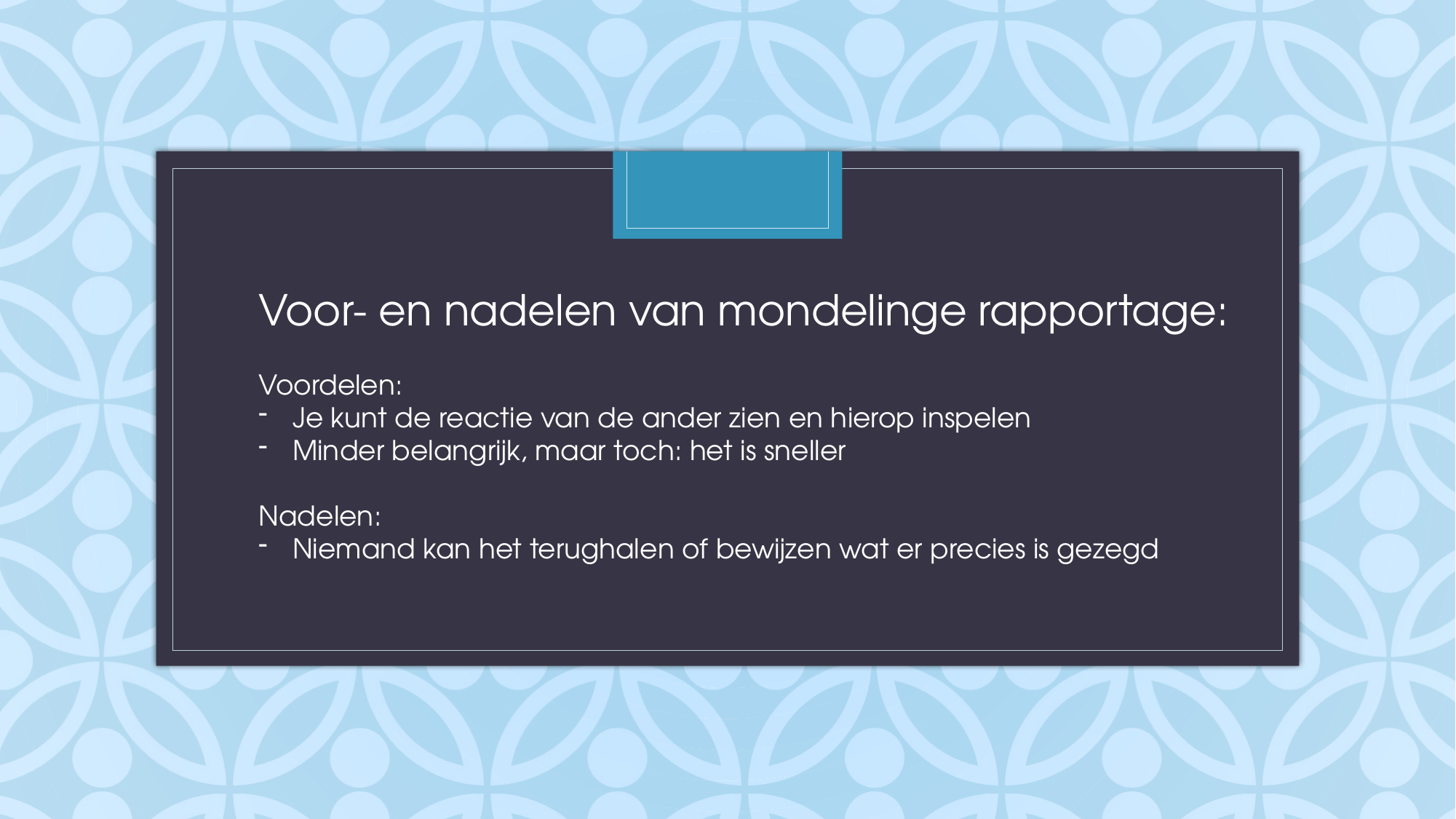

Voor- en nadelen van mondelinge rapportage:

Voordelen:
Je kunt de reactie van de ander zien en hierop inspelen
Minder belangrijk, maar toch: het is sneller

Nadelen:
Niemand kan het terughalen of bewijzen wat er precies is gezegd